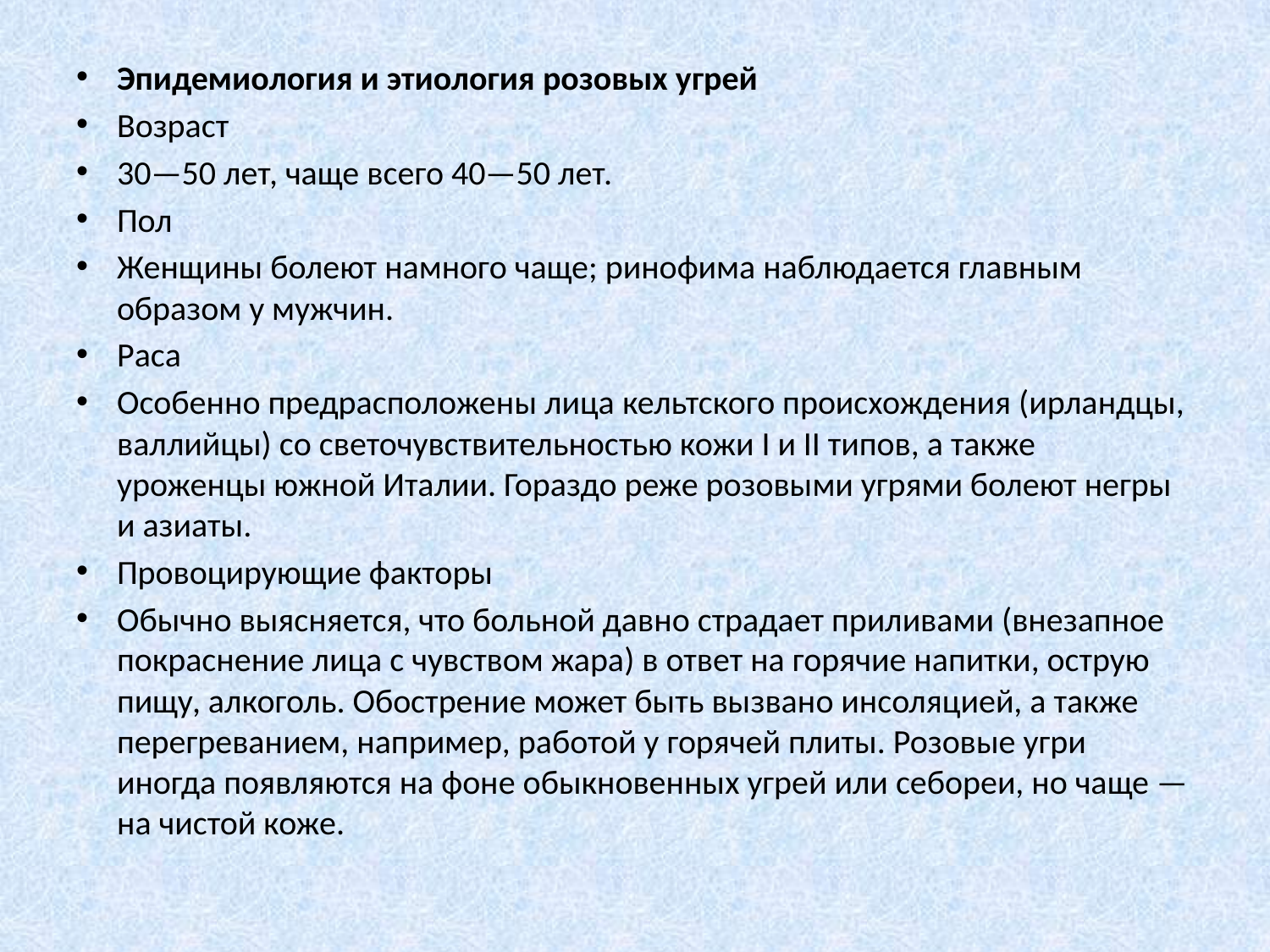

Эпидемиология и этиология розовых угрей
Возраст
30—50 лет, чаще всего 40—50 лет.
Пол
Женщины болеют намного чаще; ринофима наблюдается главным образом у мужчин.
Раса
Особенно предрасположены лица кельтского происхождения (ирландцы, валлийцы) со светочувствительностью кожи I и II типов, а также уроженцы южной Италии. Гораздо реже розовыми угрями болеют негры и азиаты.
Провоцирующие факторы
Обычно выясняется, что больной давно страдает приливами (внезапное покраснение лица с чувством жара) в ответ на горячие напитки, острую пищу, алкоголь. Обострение может быть вызвано инсоляцией, а также перегреванием, например, работой у горячей плиты. Розовые угри иногда появляются на фоне обыкновенных угрей или себореи, но чаще — на чистой коже.